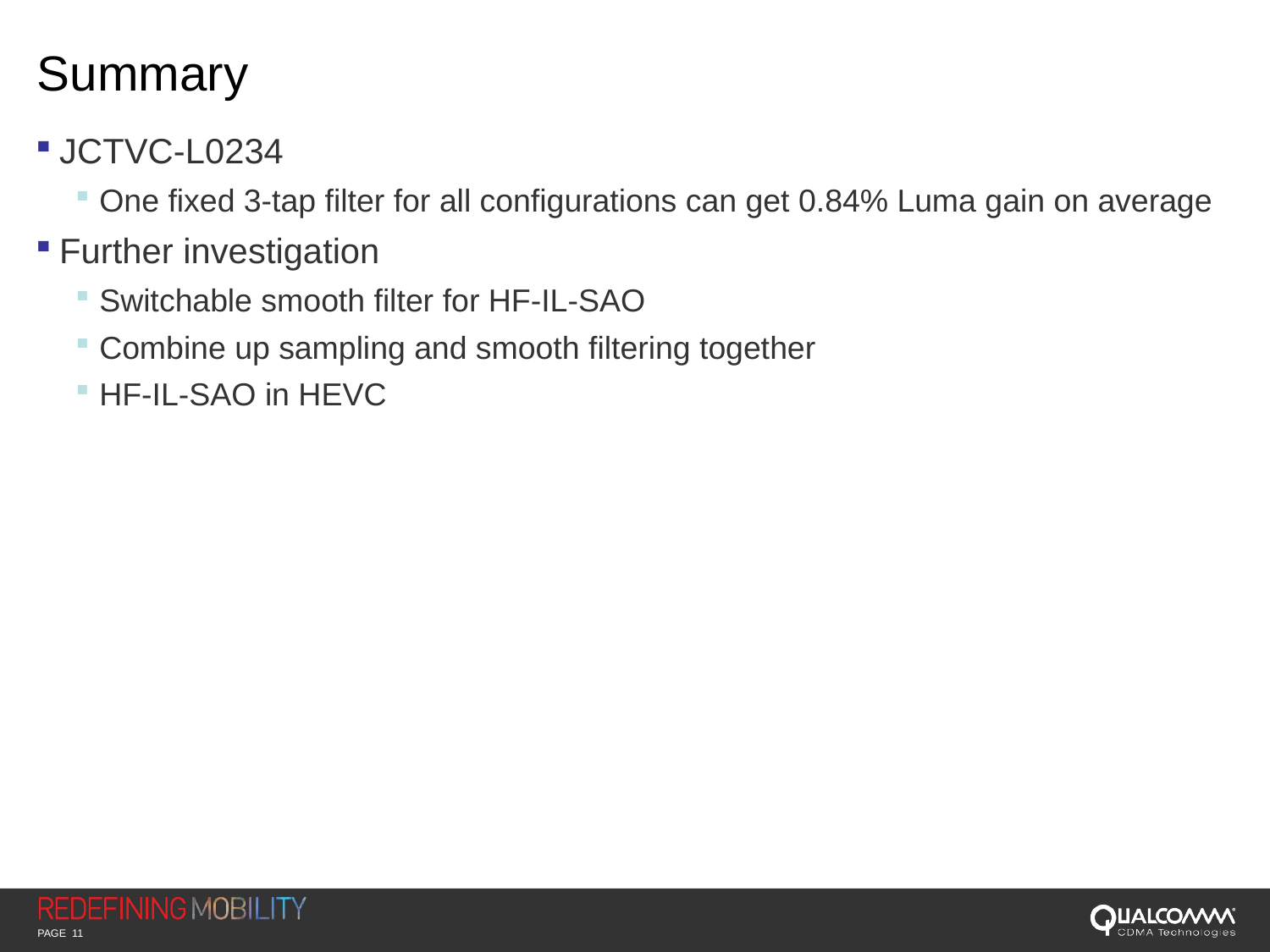

# Summary
JCTVC-L0234
One fixed 3-tap filter for all configurations can get 0.84% Luma gain on average
Further investigation
Switchable smooth filter for HF-IL-SAO
Combine up sampling and smooth filtering together
HF-IL-SAO in HEVC